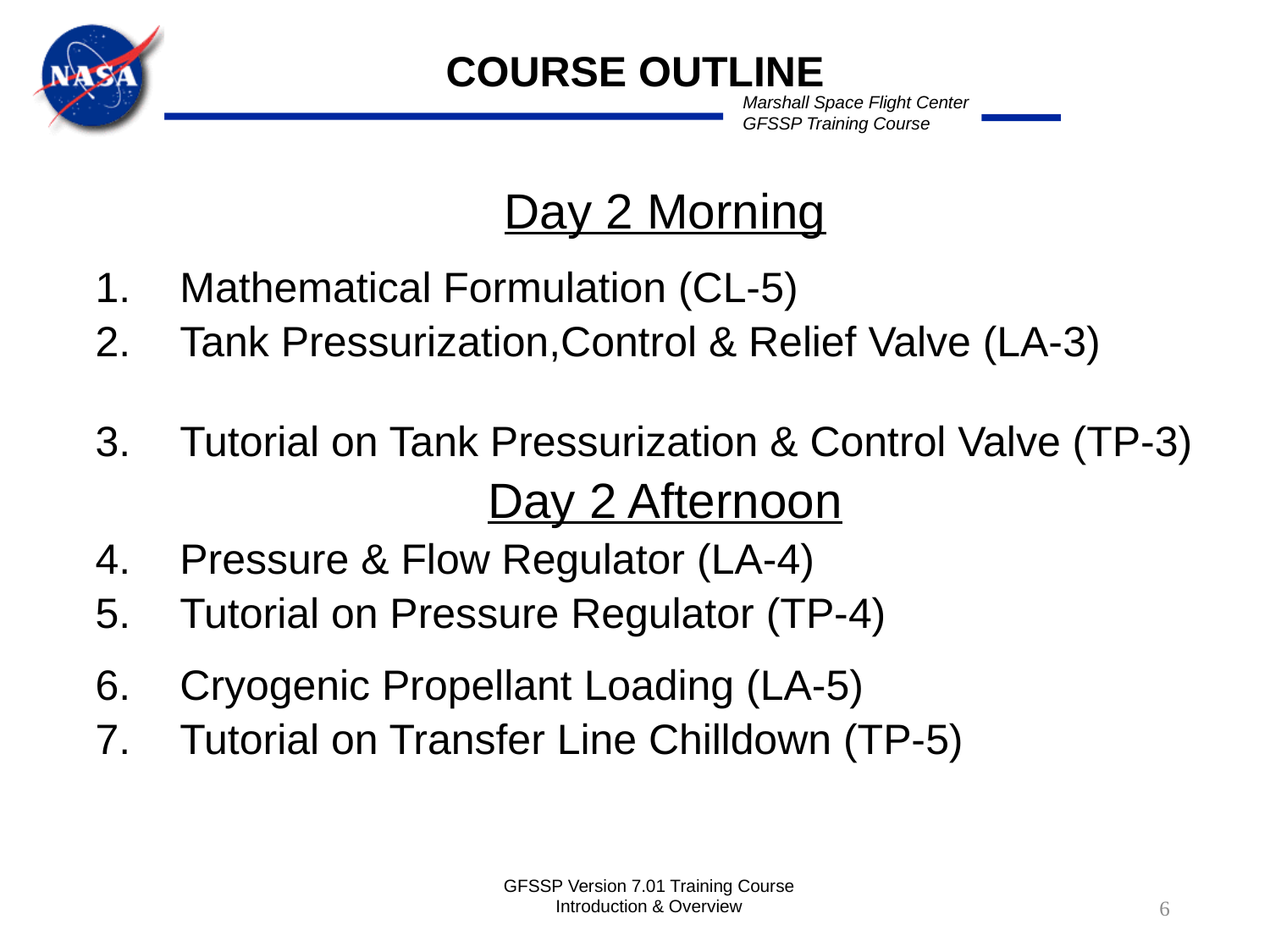

COURSE OUTLINE
Day 2 Morning

Mathematical Formulation (CL-5)
Tank Pressurization,Control & Relief Valve (LA-3)
3.	Tutorial on Tank Pressurization & Control Valve (TP-3)
Day 2 Afternoon
Pressure & Flow Regulator (LA-4)
Tutorial on Pressure Regulator (TP-4)

6.	Cryogenic Propellant Loading (LA-5)
7.	Tutorial on Transfer Line Chilldown (TP-5)

GFSSP Version 7.01 Training Course Introduction & Overview
6